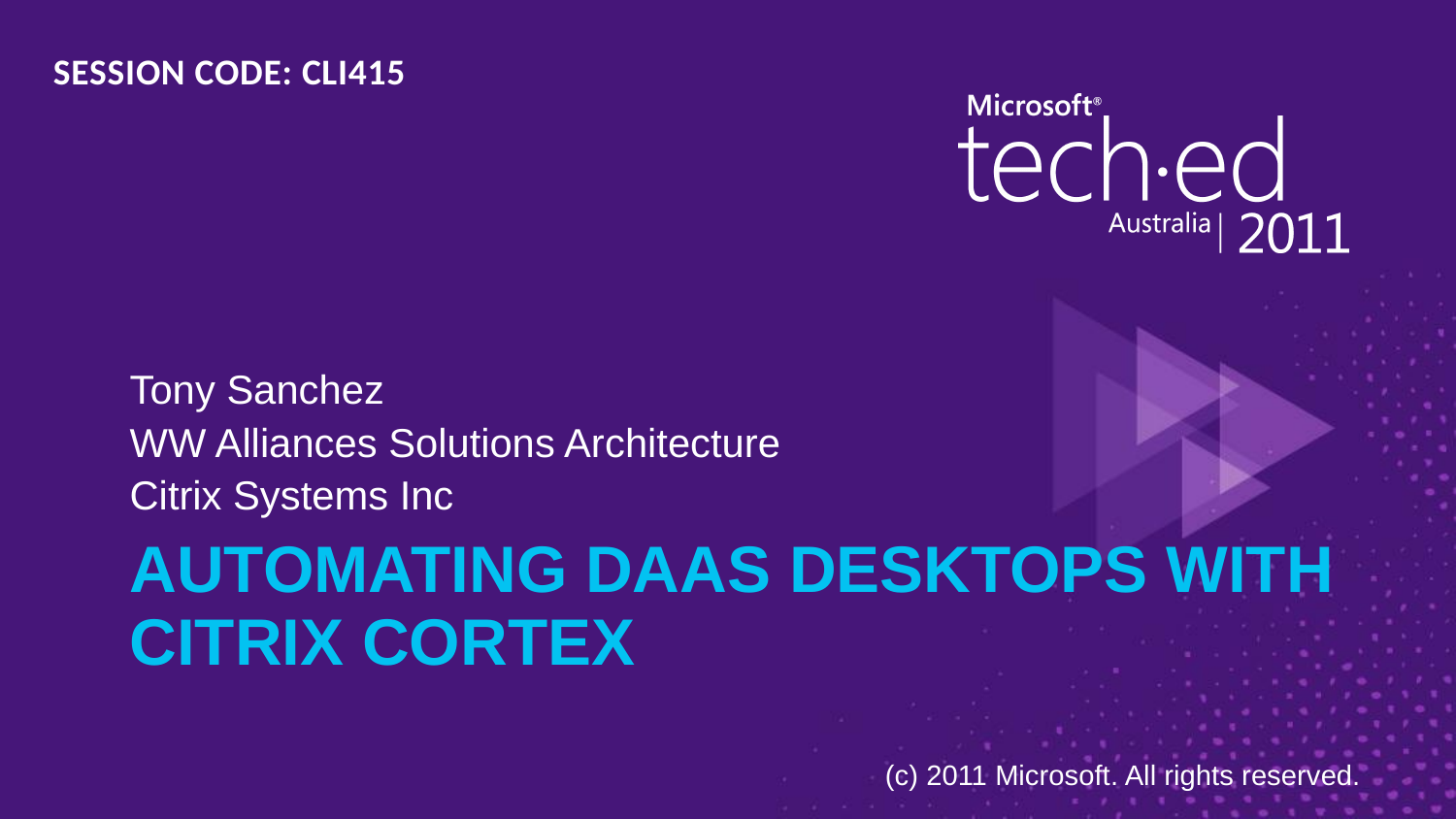

SESSION CODE: CLI415
Tony Sanchez
WW Alliances Solutions Architecture
Citrix Systems Inc
# Automating Daas Desktops with Citrix cortex
(c) 2011 Microsoft. All rights reserved.